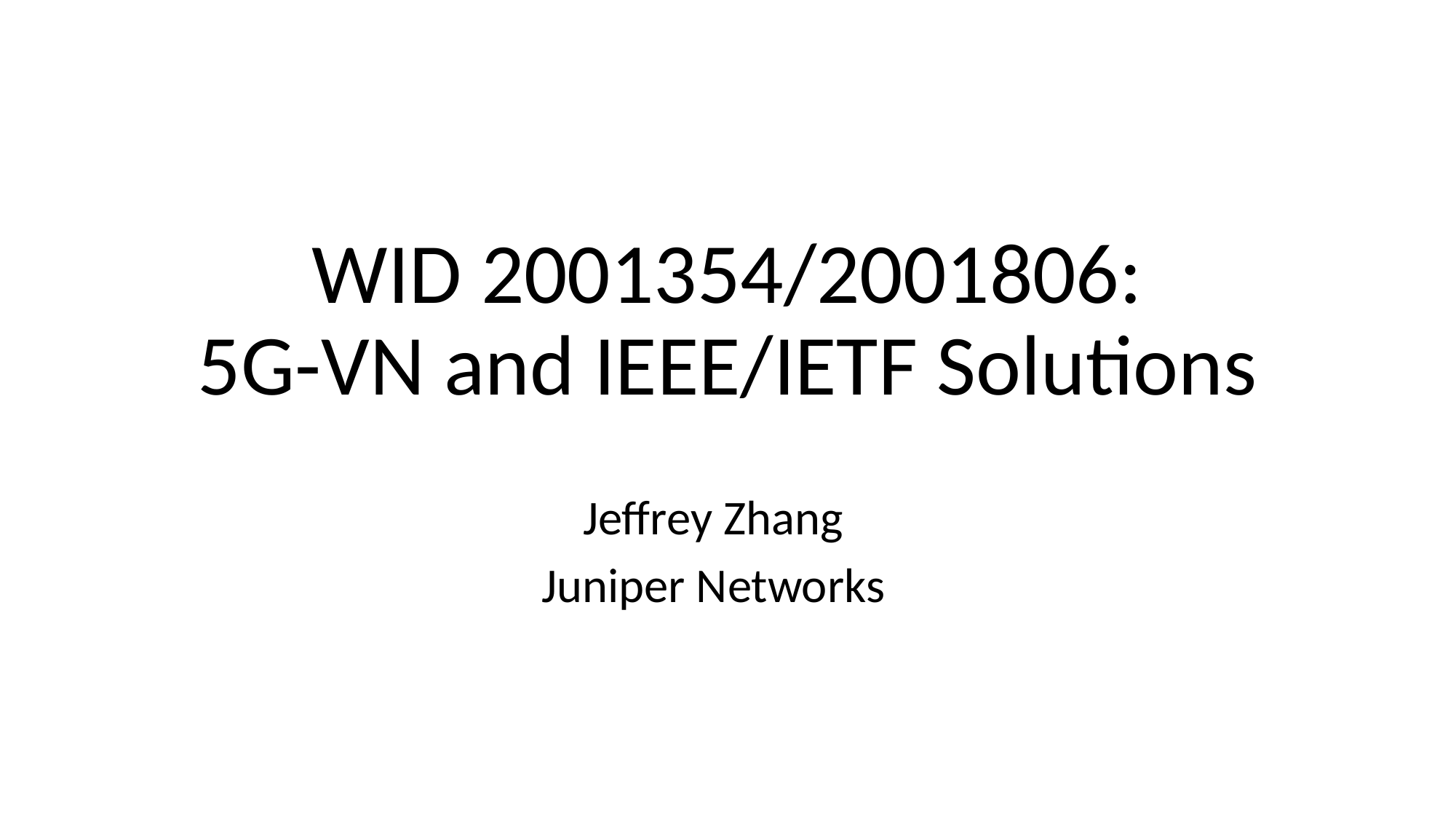

# WID 2001354/2001806: 5G-VN and IEEE/IETF Solutions
Jeffrey Zhang
Juniper Networks